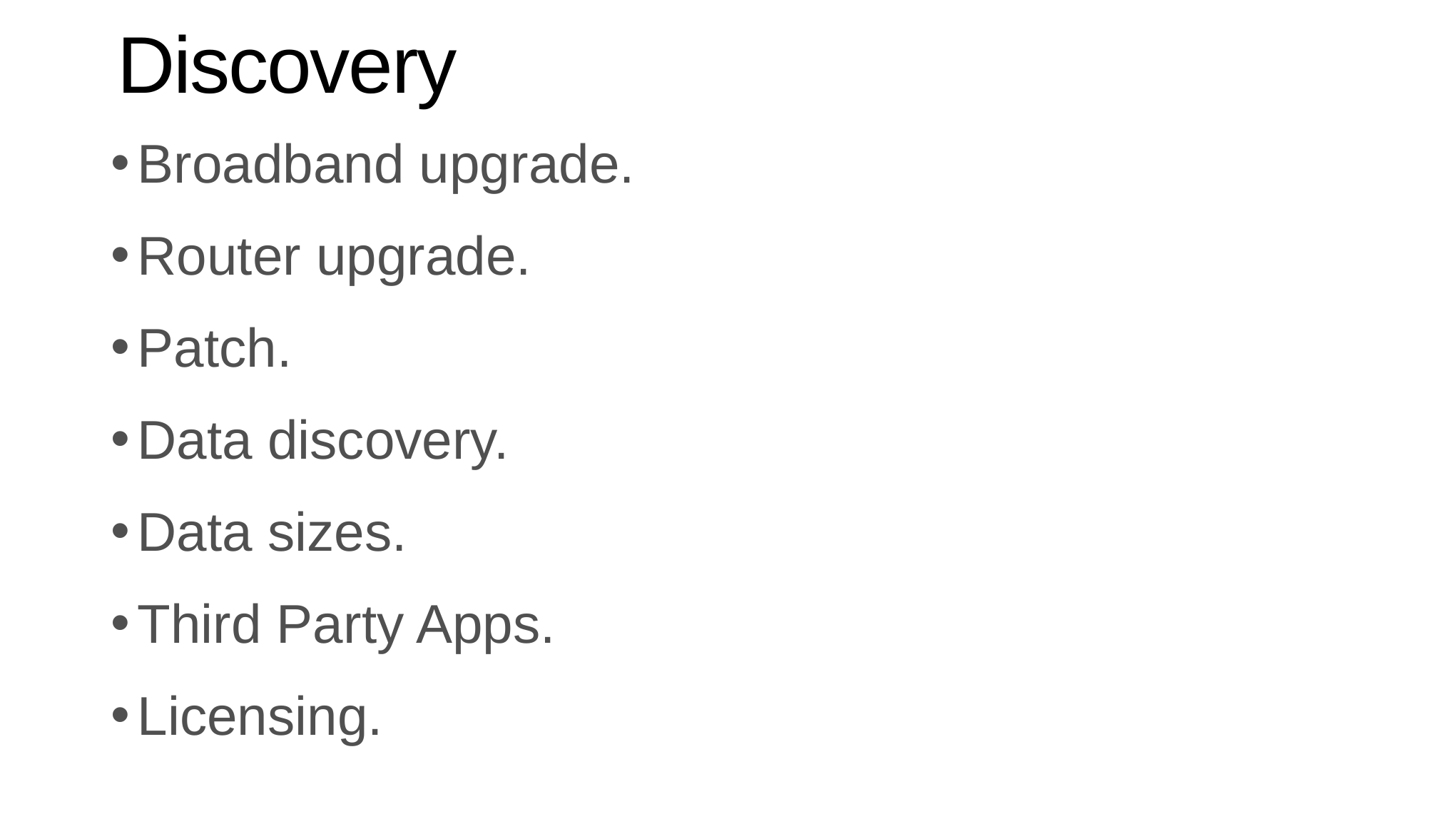

# Discovery
Broadband upgrade.
Router upgrade.
Patch.
Data discovery.
Data sizes.
Third Party Apps.
Licensing.